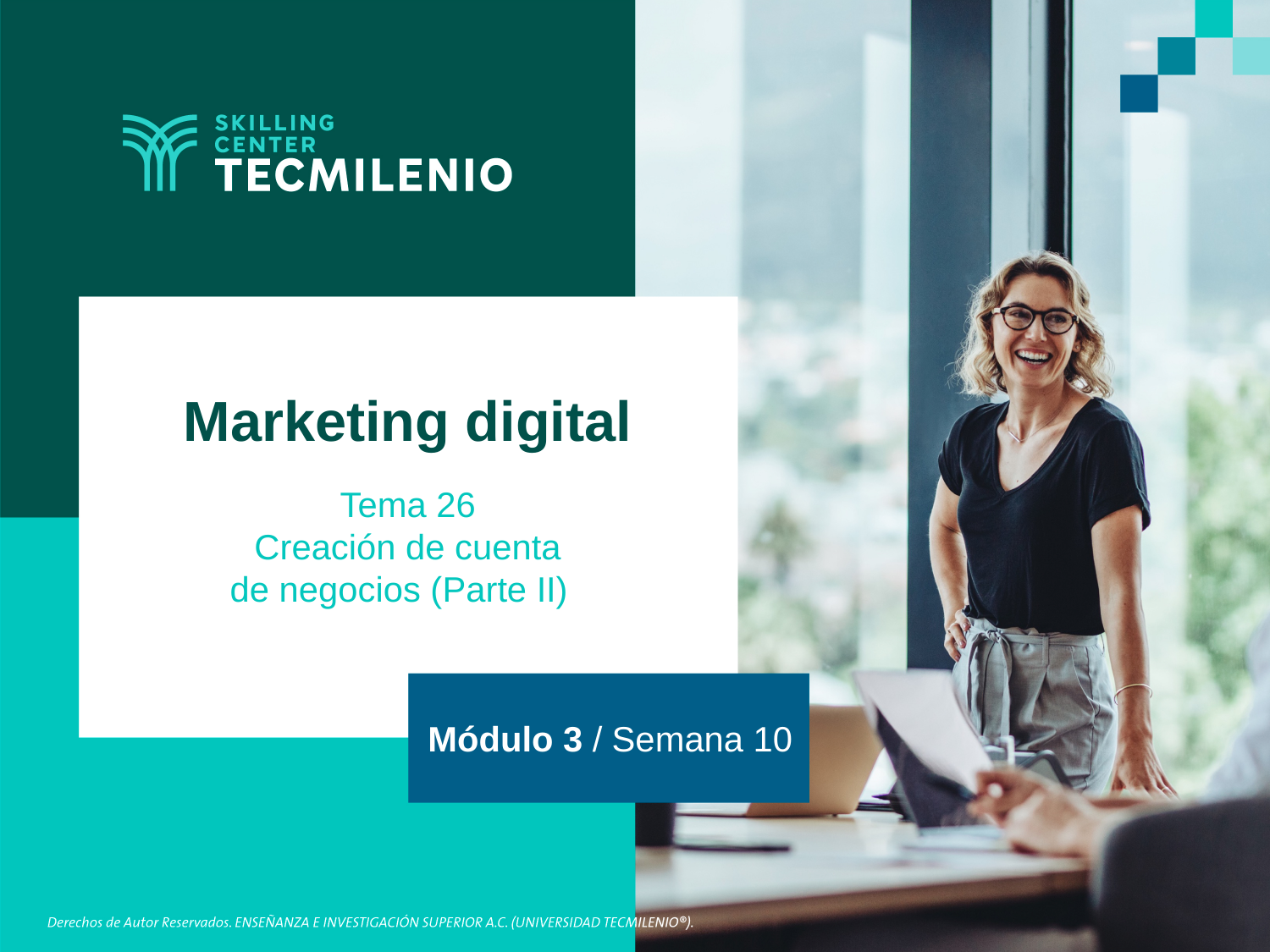

Marketing digital
Tema 26
Creación de cuenta
de negocios (Parte II)s
Módulo 3 / Semana 10